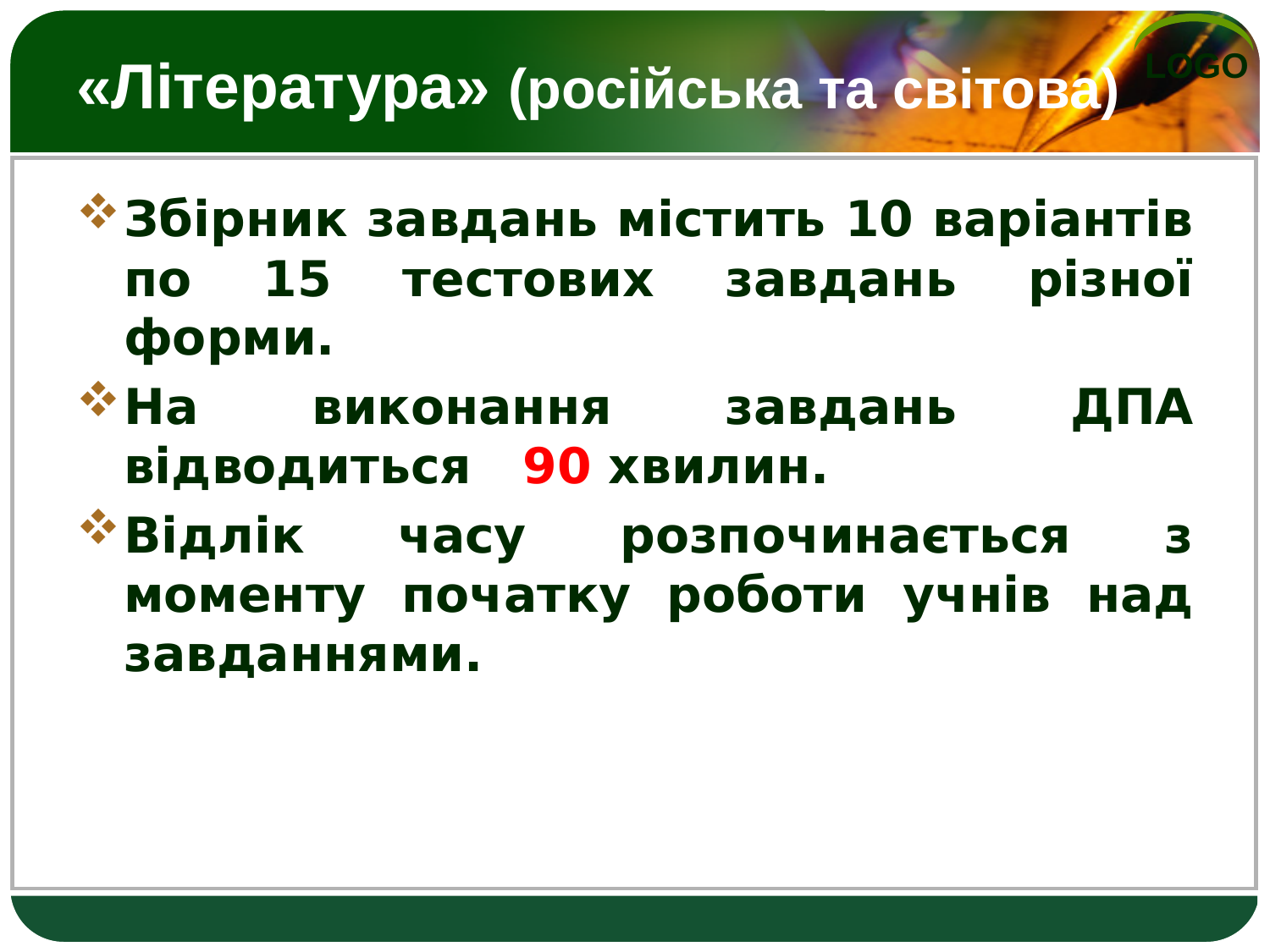

# «Література» (російська та світова)
Збірник завдань містить 10 варіантів по 15 тестових завдань різної форми.
На виконання завдань ДПА відводиться   90 хвилин.
Відлік часу розпочинається з моменту початку роботи учнів над завданнями.